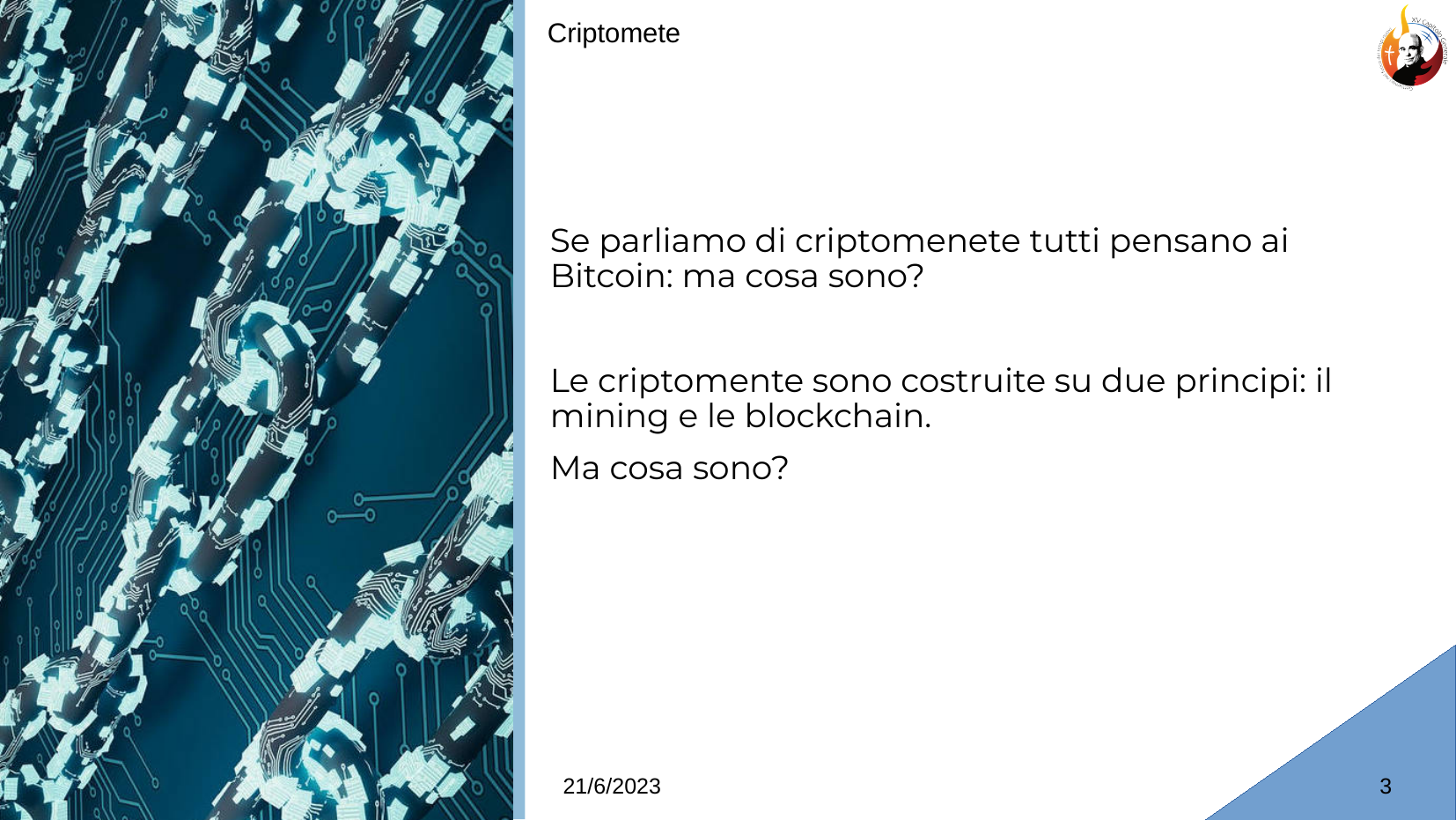

Criptomete
# Se parliamo di criptomenete tutti pensano ai Bitcoin: ma cosa sono?

Le criptomente sono costruite su due principi: il mining e le blockchain.
Ma cosa sono?